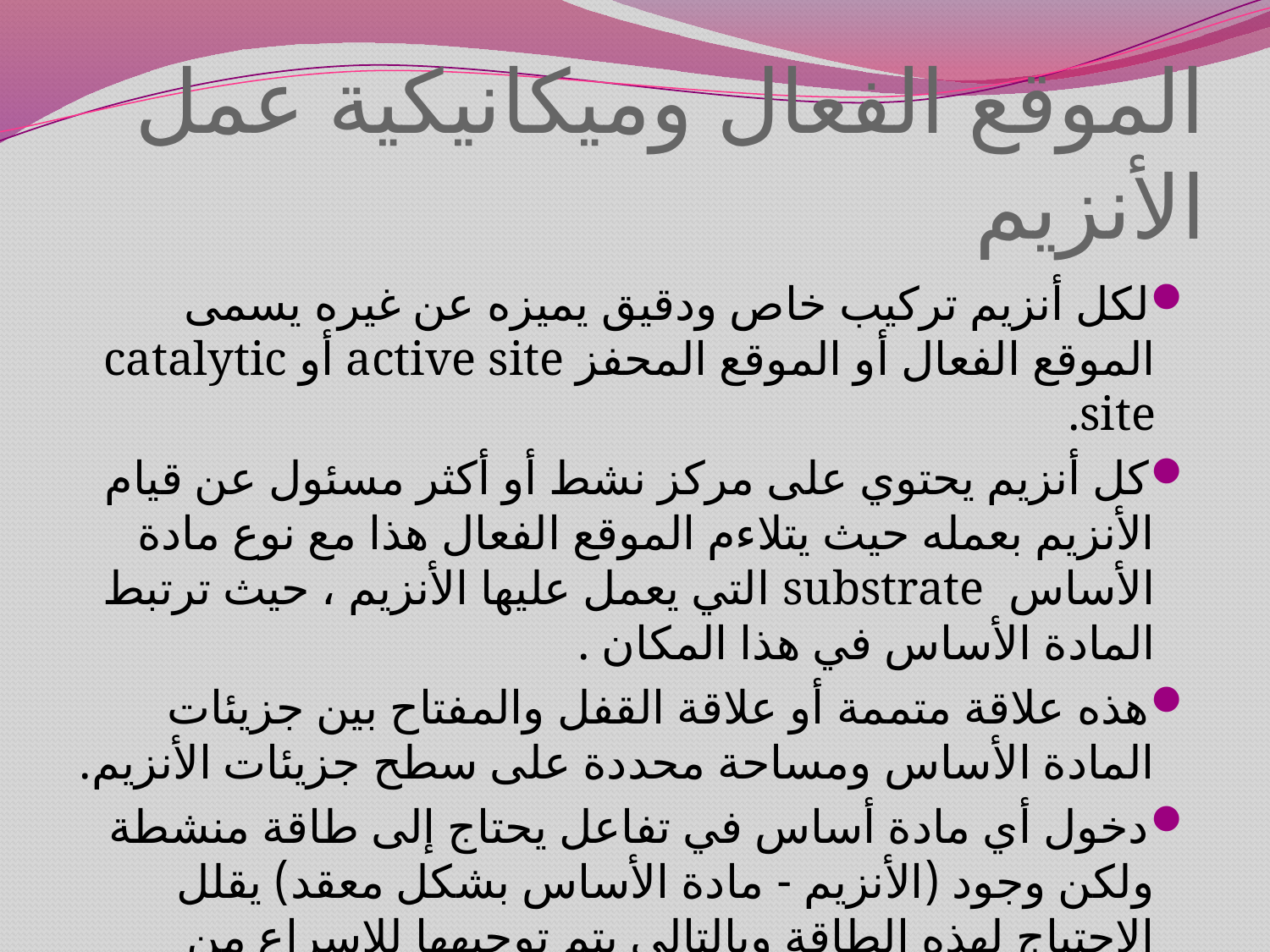

# الموقع الفعال وميكانيكية عمل الأنزيم
لكل أنزيم تركيب خاص ودقيق يميزه عن غيره يسمى الموقع الفعال أو الموقع المحفز active site أو catalytic site.
كل أنزيم يحتوي على مركز نشط أو أكثر مسئول عن قيام الأنزيم بعمله حيث يتلاءم الموقع الفعال هذا مع نوع مادة الأساس  substrate التي يعمل عليها الأنزيم ، حيث ترتبط المادة الأساس في هذا المكان .
هذه علاقة متممة أو علاقة القفل والمفتاح بين جزيئات المادة الأساس ومساحة محددة على سطح جزيئات الأنزيم.
دخول أي مادة أساس في تفاعل يحتاج إلى طاقة منشطة ولكن وجود (الأنزيم - مادة الأساس بشكل معقد) يقلل الإحتياج لهذه الطاقة وبالتالي يتم توجيهها للإسراع من التفاعل.